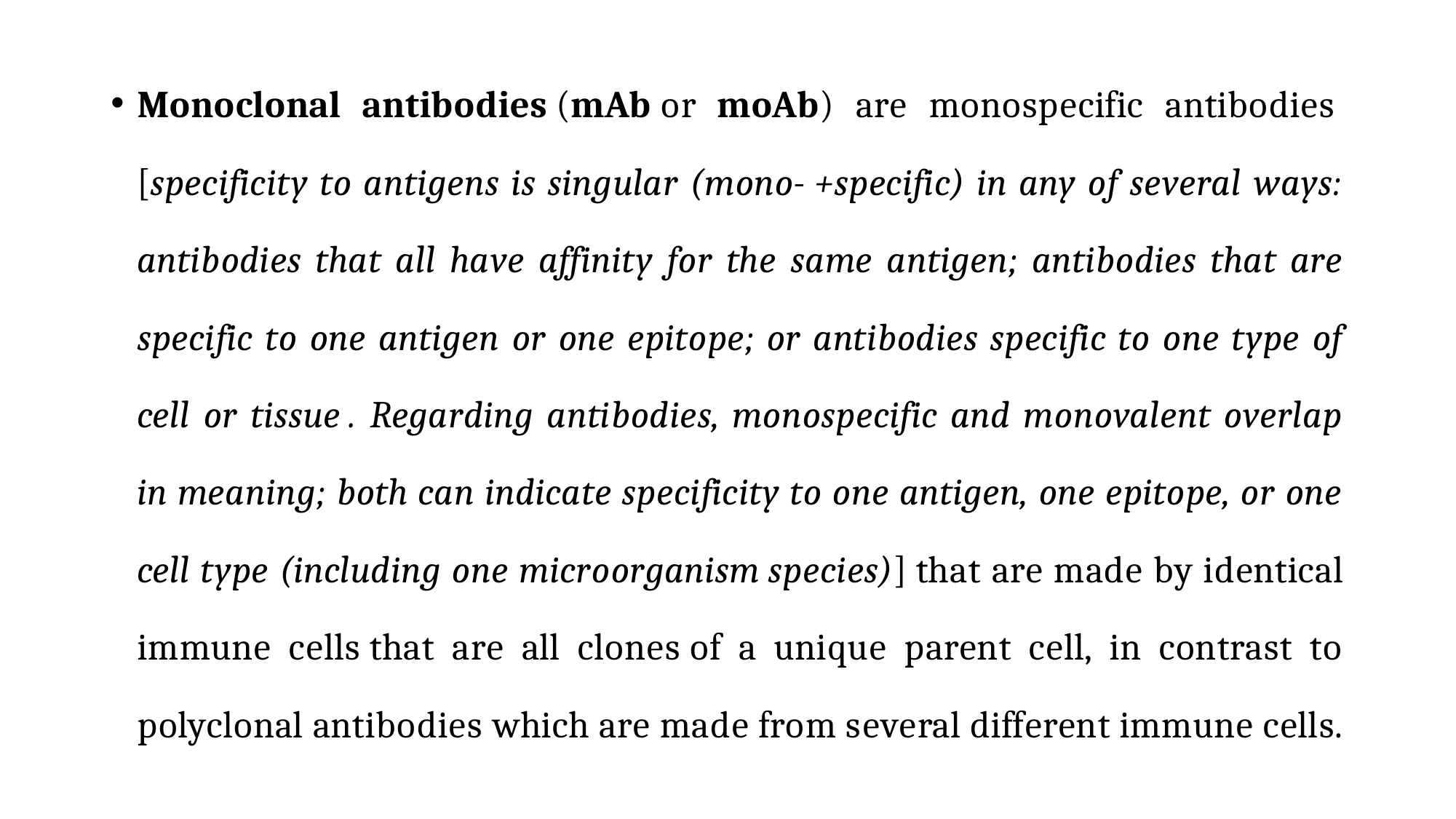

Monoclonal antibodies (mAb or moAb) are monospecific antibodies  [specificity to antigens is singular (mono- +specific) in any of several ways: antibodies that all have affinity for the same antigen; antibodies that are specific to one antigen or one epitope; or antibodies specific to one type of cell or tissue . Regarding antibodies, monospecific and monovalent overlap in meaning; both can indicate specificity to one antigen, one epitope, or one cell type (including one microorganism species)] that are made by identical immune cells that are all clones of a unique parent cell, in contrast to polyclonal antibodies which are made from several different immune cells.